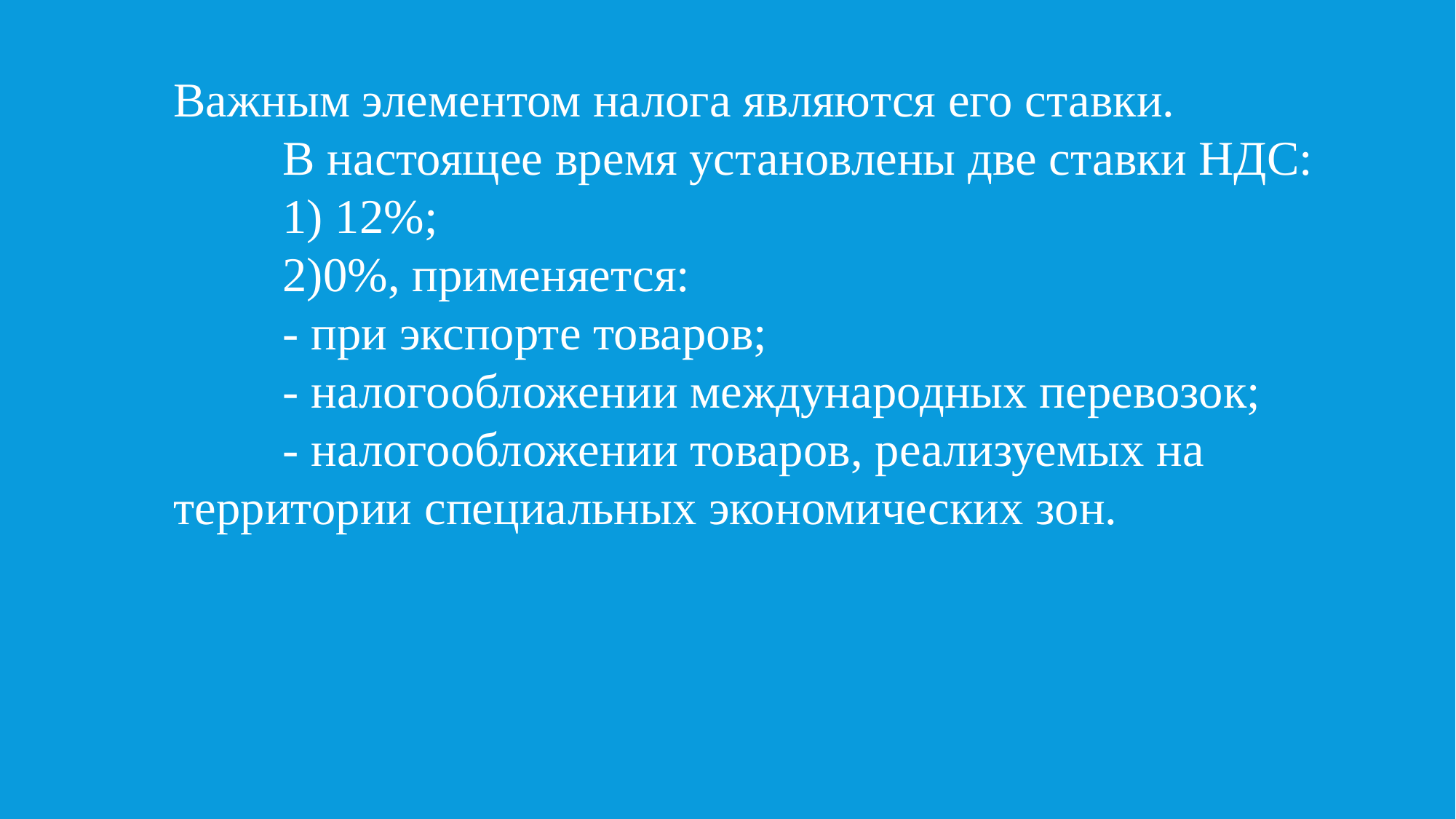

Важным элементом налога являются его ставки.
	В настоящее время установлены две ставки НДС:
	1) 12%;
	2)0%, применяется:
	- при экспорте товаров;
	- налогообложении международных перевозок;
	- налогообложении товаров, реализуемых на территории специальных экономических зон.